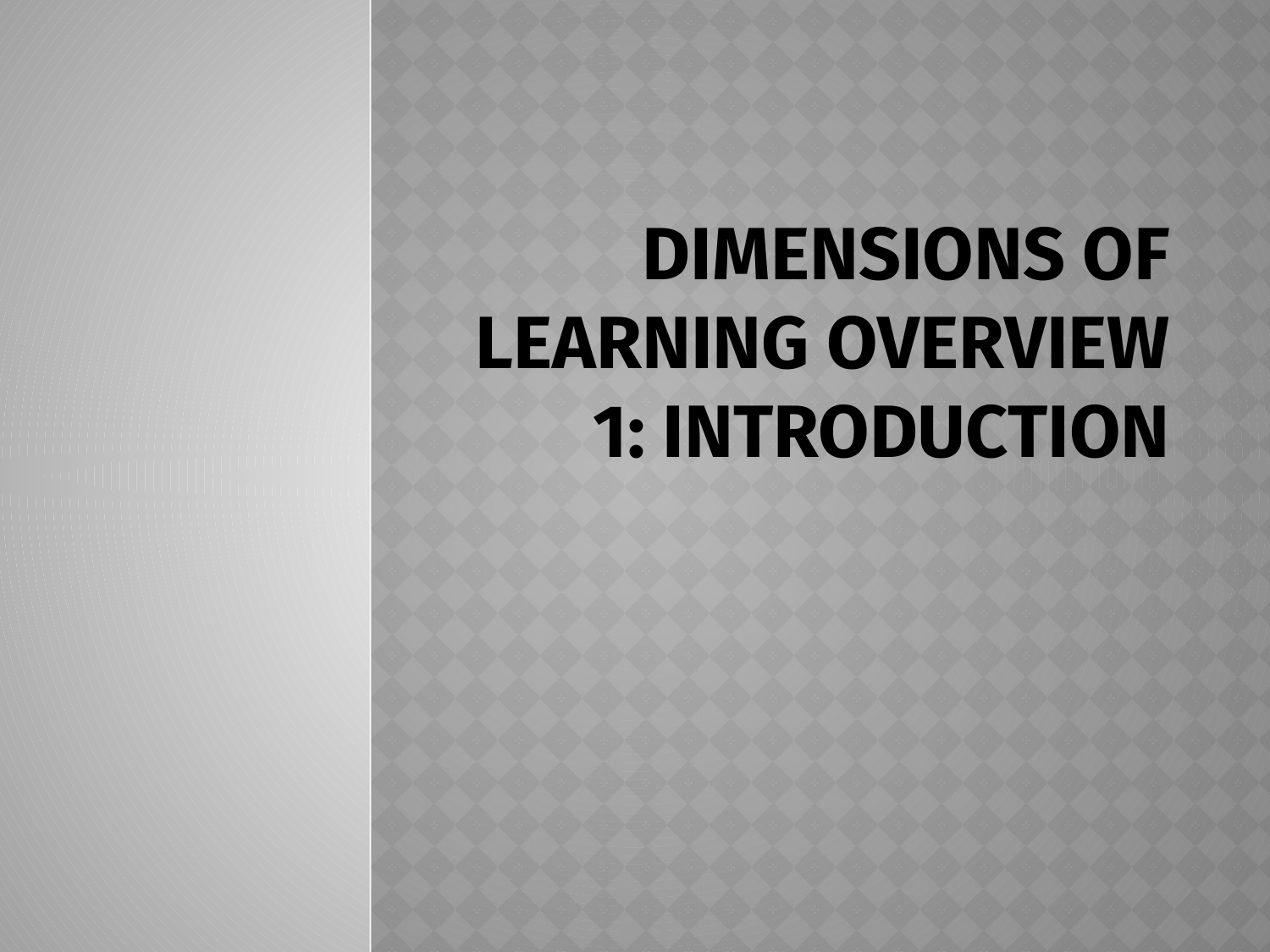

# Dimensions of Learning Overview 1: Introduction